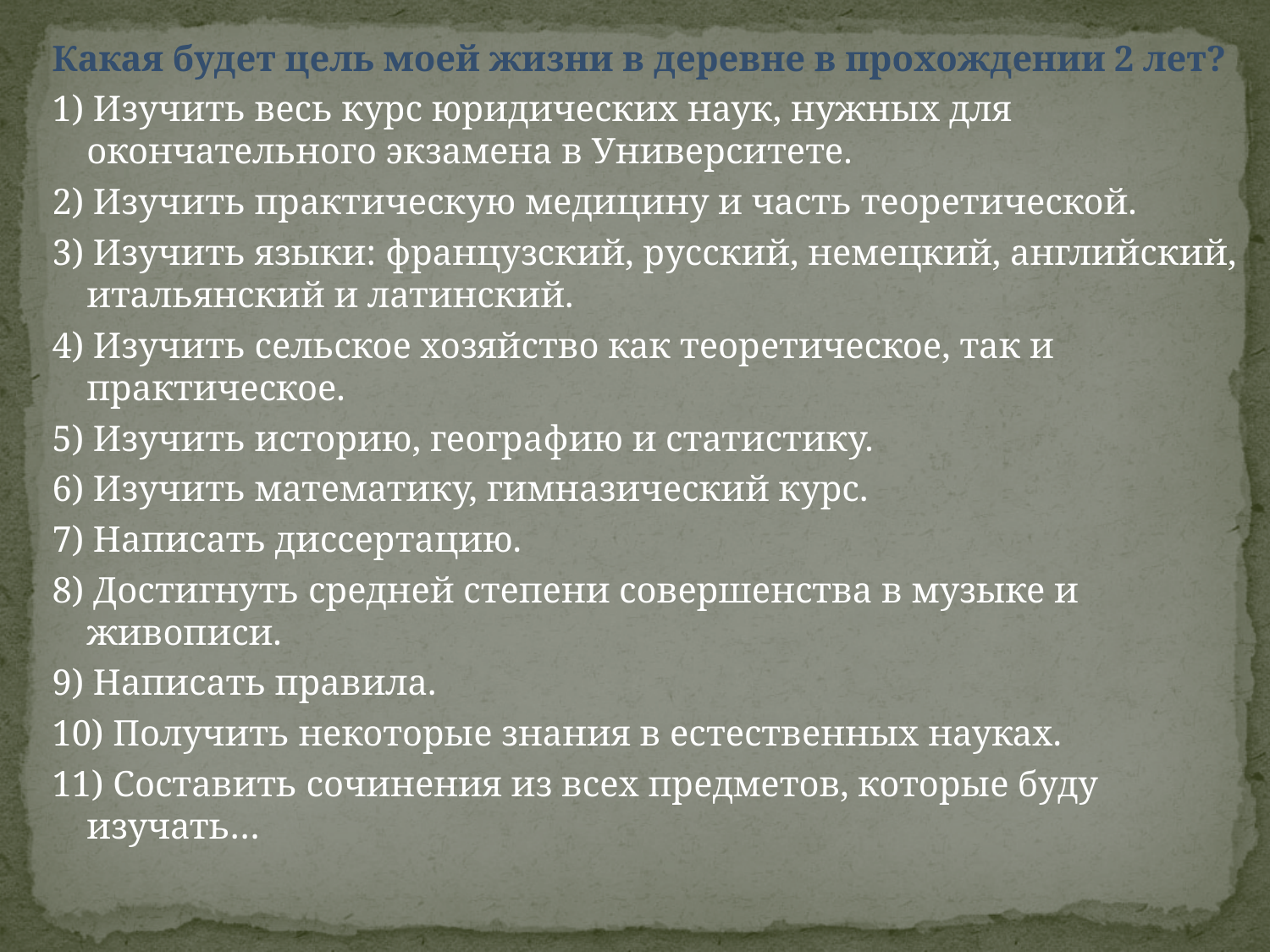

Какая будет цель моей жизни в деревне в прохождении 2 лет?
1) Изучить весь курс юридических наук, нужных для окончательного экзамена в Университете.
2) Изучить практическую медицину и часть теоретической.
3) Изучить языки: французский, русский, немецкий, английский, итальянский и латинский.
4) Изучить сельское хозяйство как теоретическое, так и практическое.
5) Изучить историю, географию и статистику.
6) Изучить математику, гимназический курс.
7) Написать диссертацию.
8) Достигнуть средней степени совершенства в музыке и живописи.
9) Написать правила.
10) Получить некоторые знания в естественных науках.
11) Составить сочинения из всех предметов, которые буду изучать…